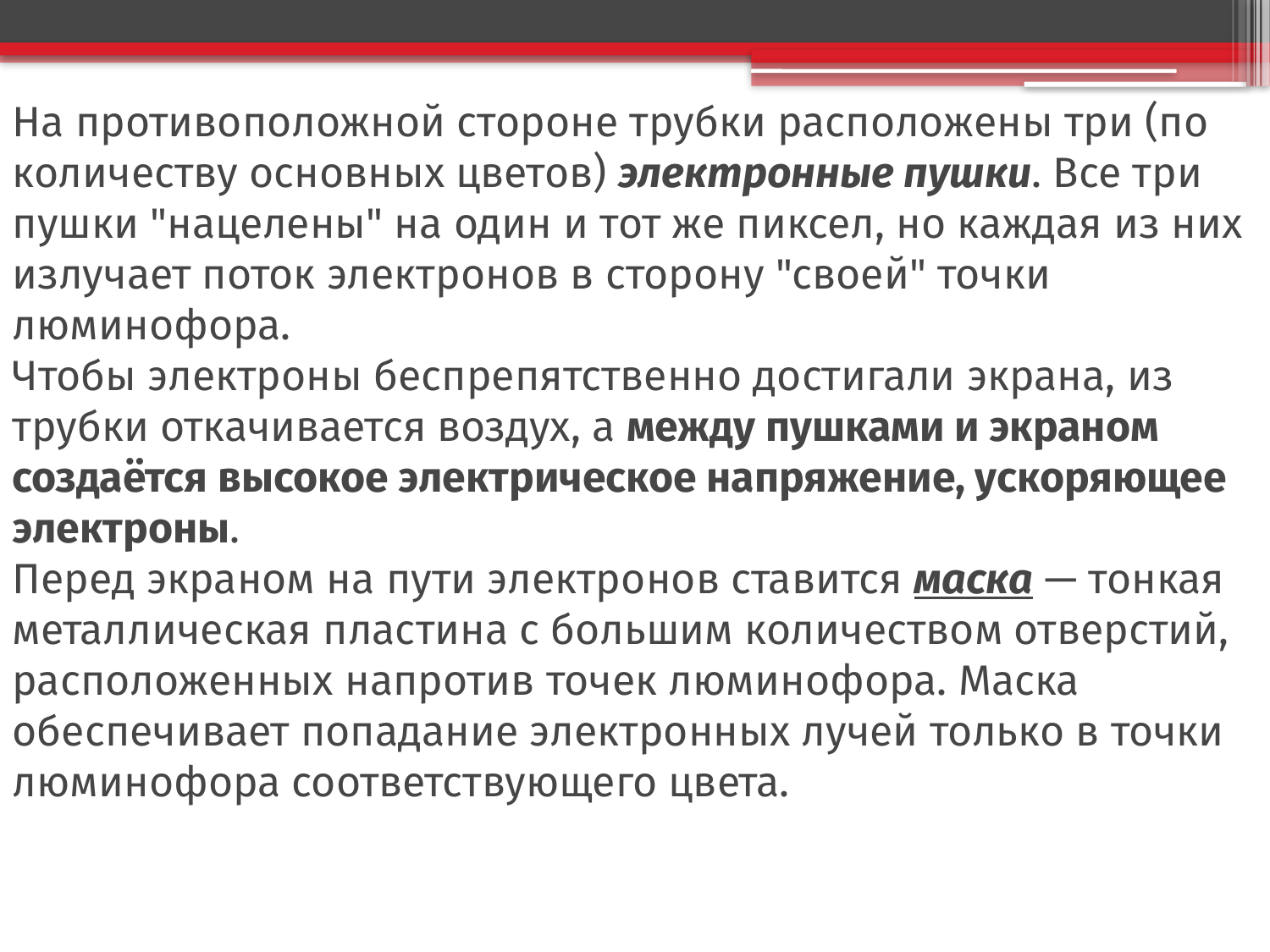

На противоположной стороне трубки расположены три (по количеству основных цветов) электронные пушки. Все три пушки "нацелены" на один и тот же пиксел, но каждая из них излучает поток электронов в сторону "своей" точки люминофора.
Чтобы электроны беспрепятственно достигали экрана, из трубки откачивается воздух, а между пушками и экраном создаётся высокое электрическое напряжение, ускоряющее электроны.
Перед экраном на пути электронов ставится маска — тонкая металлическая пластина с большим количеством отверстий, расположенных напротив точек люминофора. Маска обеспечивает попадание электронных лучей только в точки люминофора соответствующего цвета.